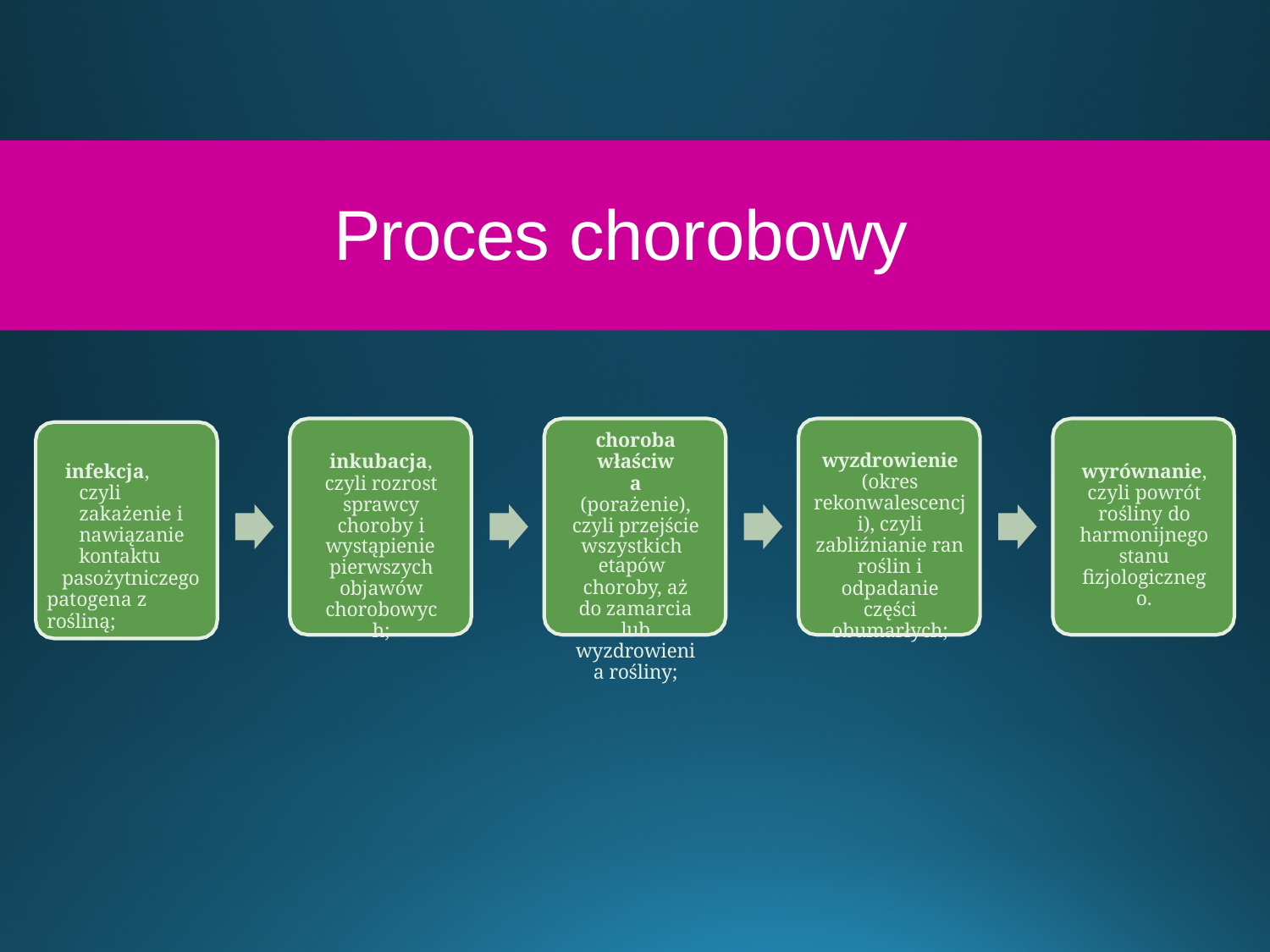

Proces chorobowy
# Proces chorobowy

choroba właściwa
(porażenie), czyli przejście
wszystkich etapów
choroby, aż do zamarcia lub wyzdrowienia rośliny;
inkubacja, czyli rozrost sprawcy choroby i
wystąpienie
pierwszych objawów chorobowych;
wyzdrowienie (okres rekonwalescencji), czyli zabliźnianie ran roślin i
odpadanie części obumarłych;
infekcja, czyli zakażenie i nawiązanie kontaktu
pasożytniczego patogena z rośliną;
wyrównanie, czyli powrót rośliny do harmonijnego stanu fizjologicznego.